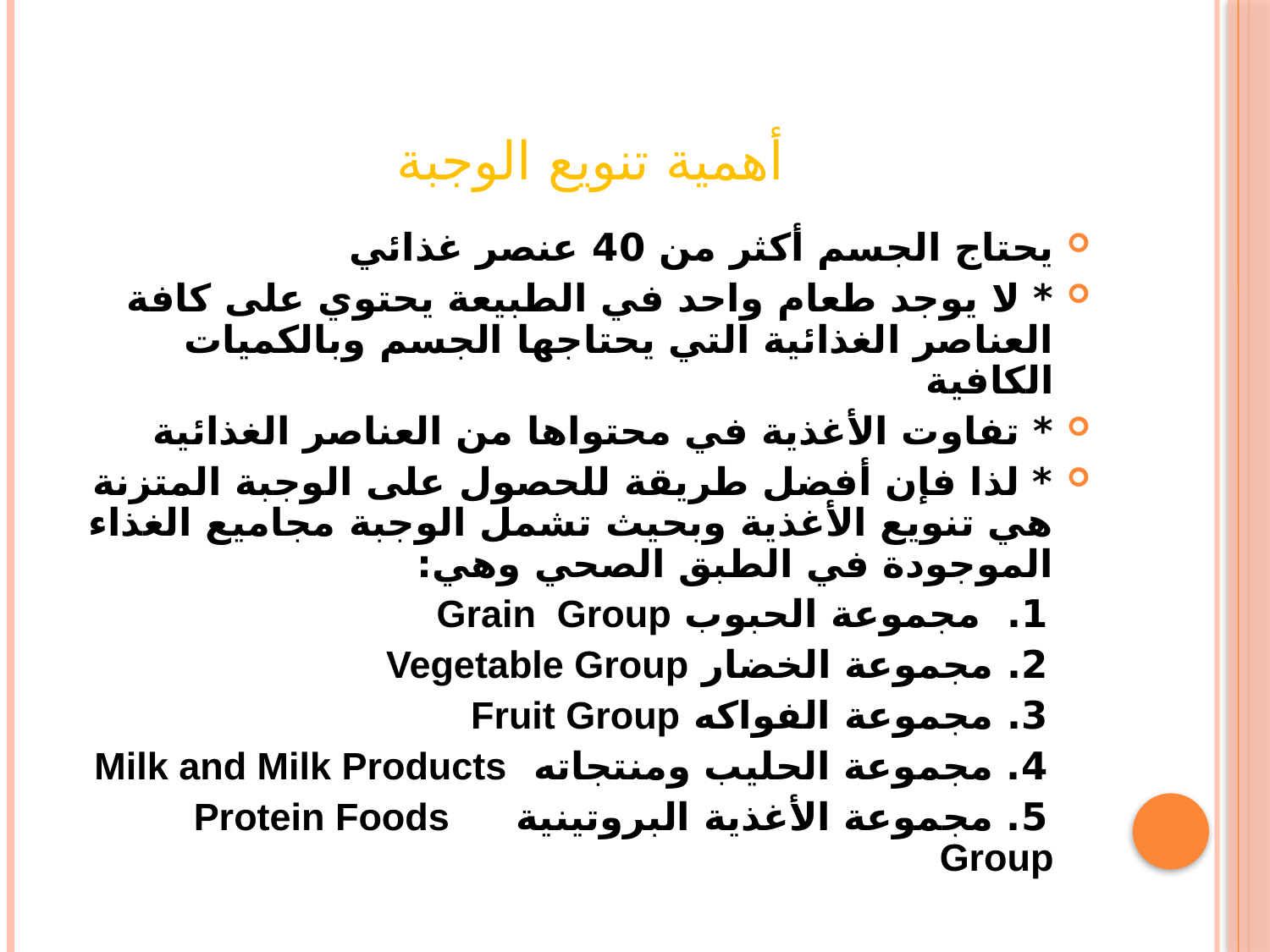

# أهمية تنويع الوجبة
يحتاج الجسم أكثر من 40 عنصر غذائي
* لا يوجد طعام واحد في الطبيعة يحتوي على كافة العناصر الغذائية التي يحتاجها الجسم وبالكميات الكافية
* تفاوت الأغذية في محتواها من العناصر الغذائية
* لذا فإن أفضل طريقة للحصول على الوجبة المتزنة هي تنويع الأغذية وبحيث تشمل الوجبة مجاميع الغذاء الموجودة في الطبق الصحي وهي:
   1.  مجموعة الحبوب Grain  Group
   2. مجموعة الخضار Vegetable Group
   3. مجموعة الفواكه Fruit Group
   4. مجموعة الحليب ومنتجاته  Milk and Milk Products
   5. مجموعة الأغذية البروتينية     Protein Foods Group